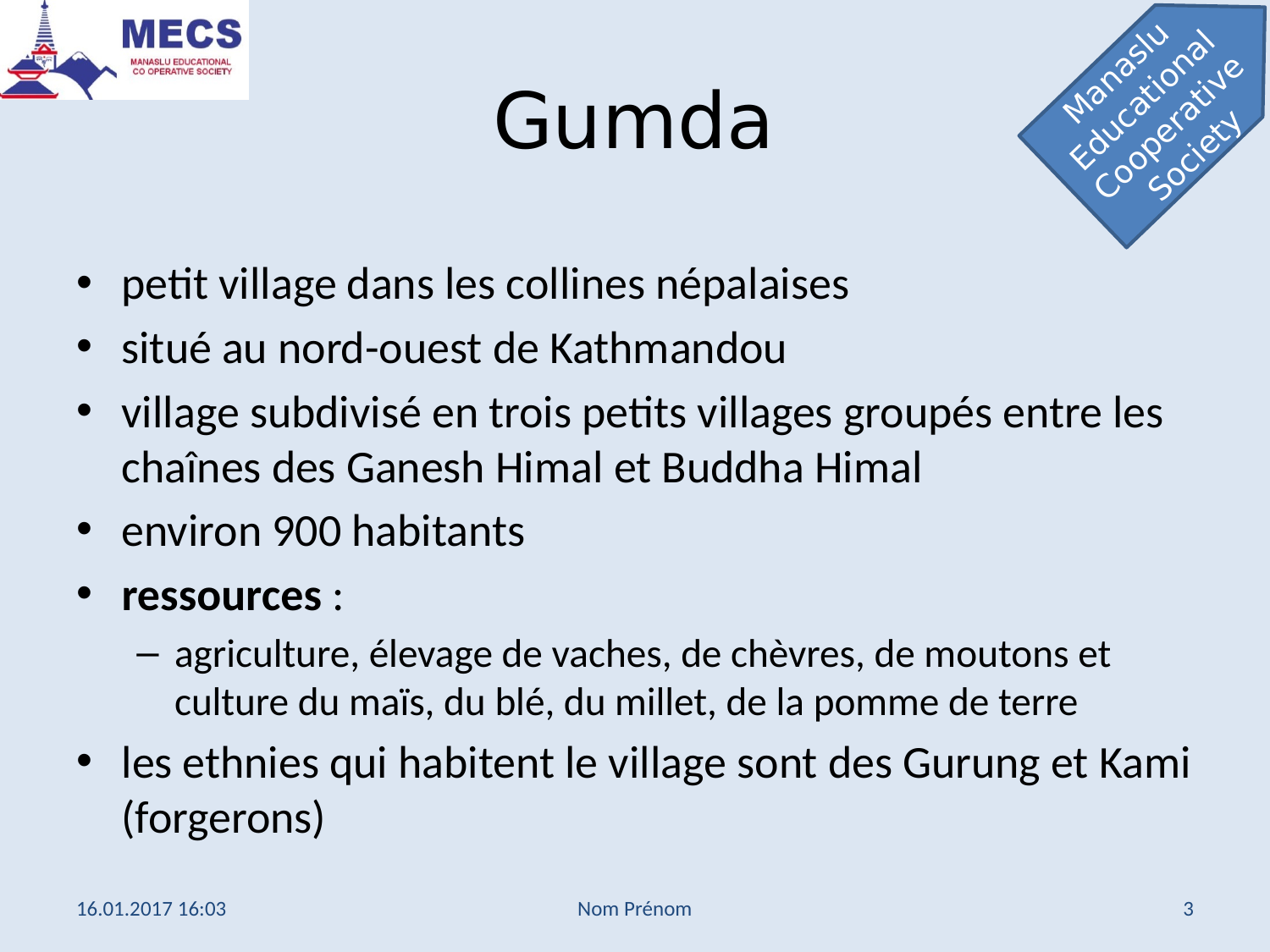

# Gumda
petit village dans les collines népalaises
situé au nord-ouest de Kathmandou
village subdivisé en trois petits villages groupés entre les chaînes des Ganesh Himal et Buddha Himal
environ 900 habitants
ressources :
agriculture, élevage de vaches, de chèvres, de moutons et culture du maïs, du blé, du millet, de la pomme de terre
les ethnies qui habitent le village sont des Gurung et Kami (forgerons)
16.01.2017 16:03
Nom Prénom
3